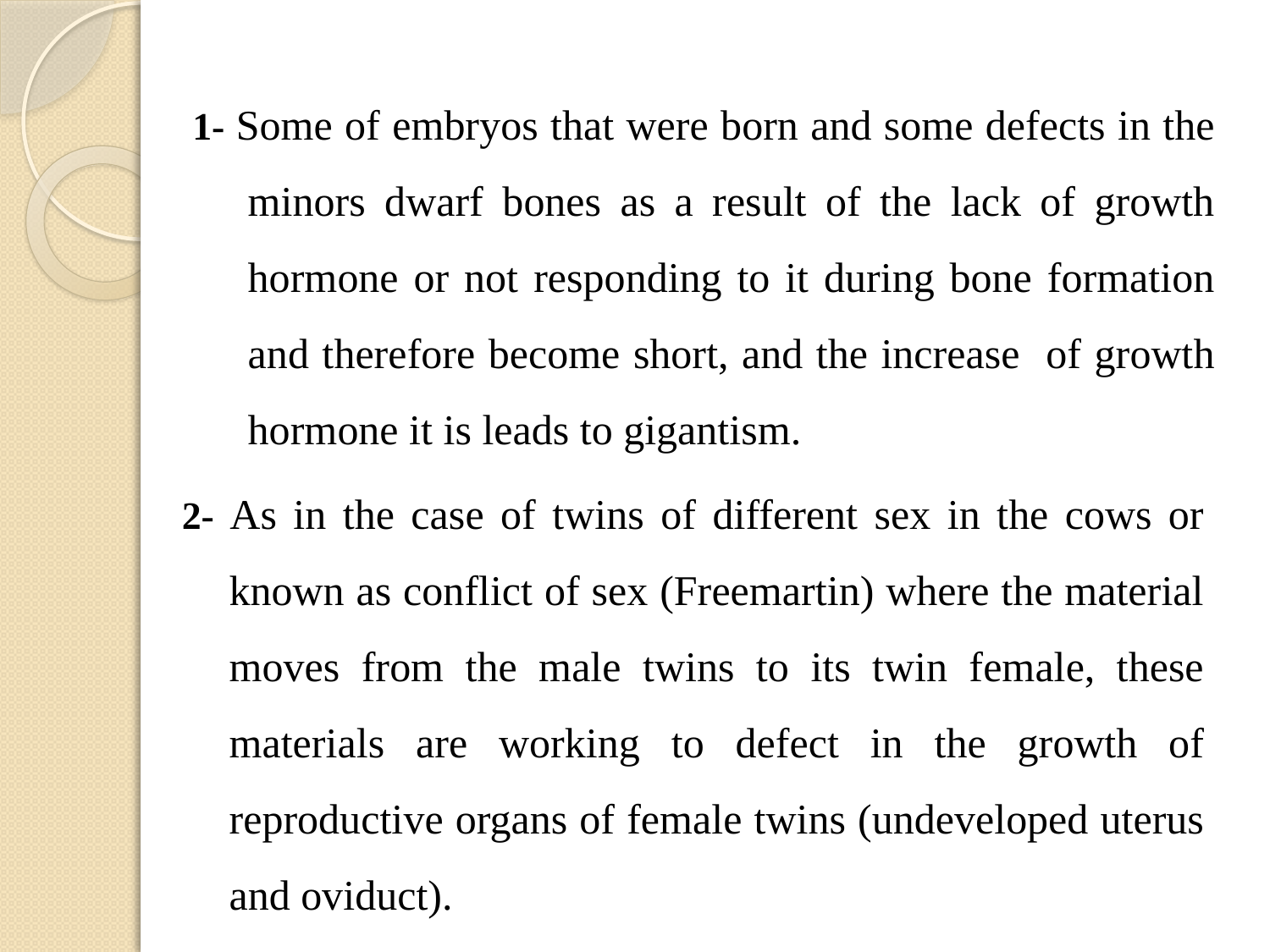

1- Some of embryos that were born and some defects in the minors dwarf bones as a result of the lack of growth hormone or not responding to it during bone formation and therefore become short, and the increase  of growth hormone it is leads to gigantism.
2- As in the case of twins of different sex in the cows or known as conflict of sex (Freemartin) where the material moves from the male twins to its twin female, these materials are working to defect in the growth of reproductive organs of female twins (undeveloped uterus and oviduct).